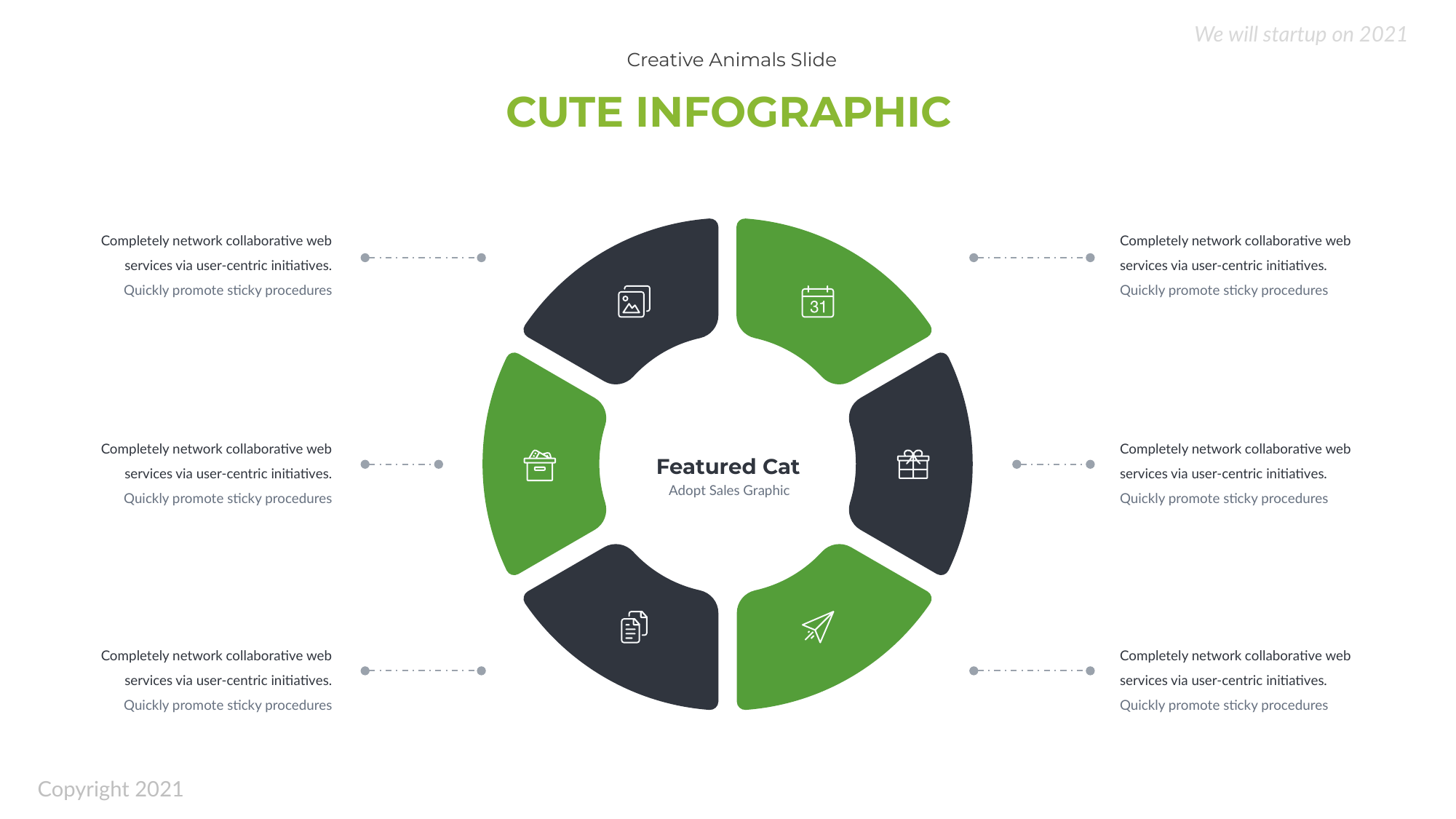

We will startup on 2021
Creative Animals Slide
CUTE INFOGRAPHIC

Completely network collaborative web
services via user-centric initiatives.
Quickly promote sticky procedures
Completely network collaborative web
services via user-centric initiatives.
Quickly promote sticky procedures

Completely network collaborative web
services via user-centric initiatives.
Quickly promote sticky procedures
Completely network collaborative web
services via user-centric initiatives.
Quickly promote sticky procedures
Featured Cat

Adopt Sales Graphic

Completely network collaborative web
services via user-centric initiatives.
Quickly promote sticky procedures
Completely network collaborative web
services via user-centric initiatives.
Quickly promote sticky procedures
Copyright 2021